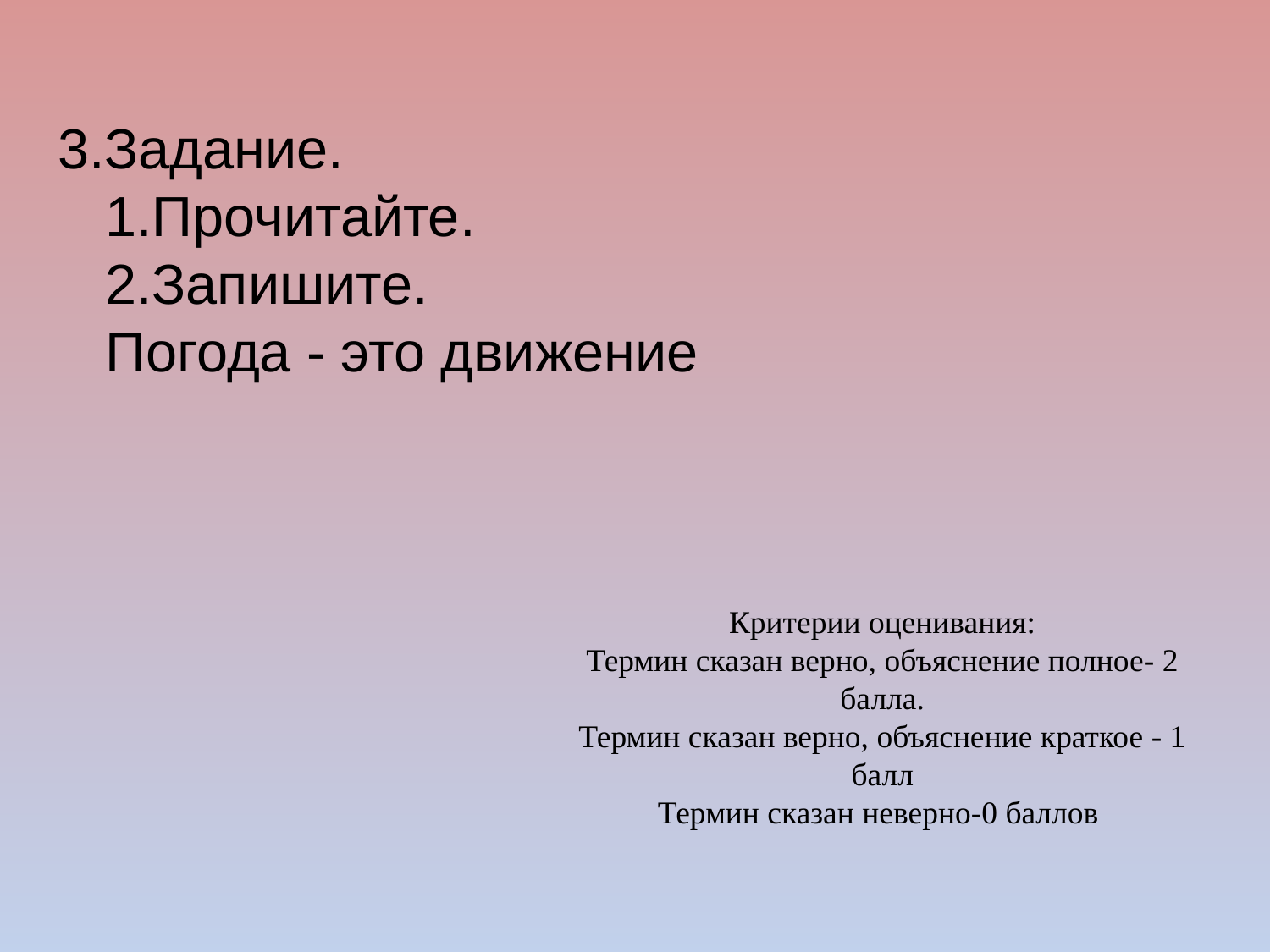

#
3.Задание.
1.Прочитайте.
2.Запишите.
Погода - это движение
Критерии оценивания:
Термин сказан верно, объяснение полное- 2 балла.
Термин сказан верно, объяснение краткое - 1 балл
Термин сказан неверно-0 баллов